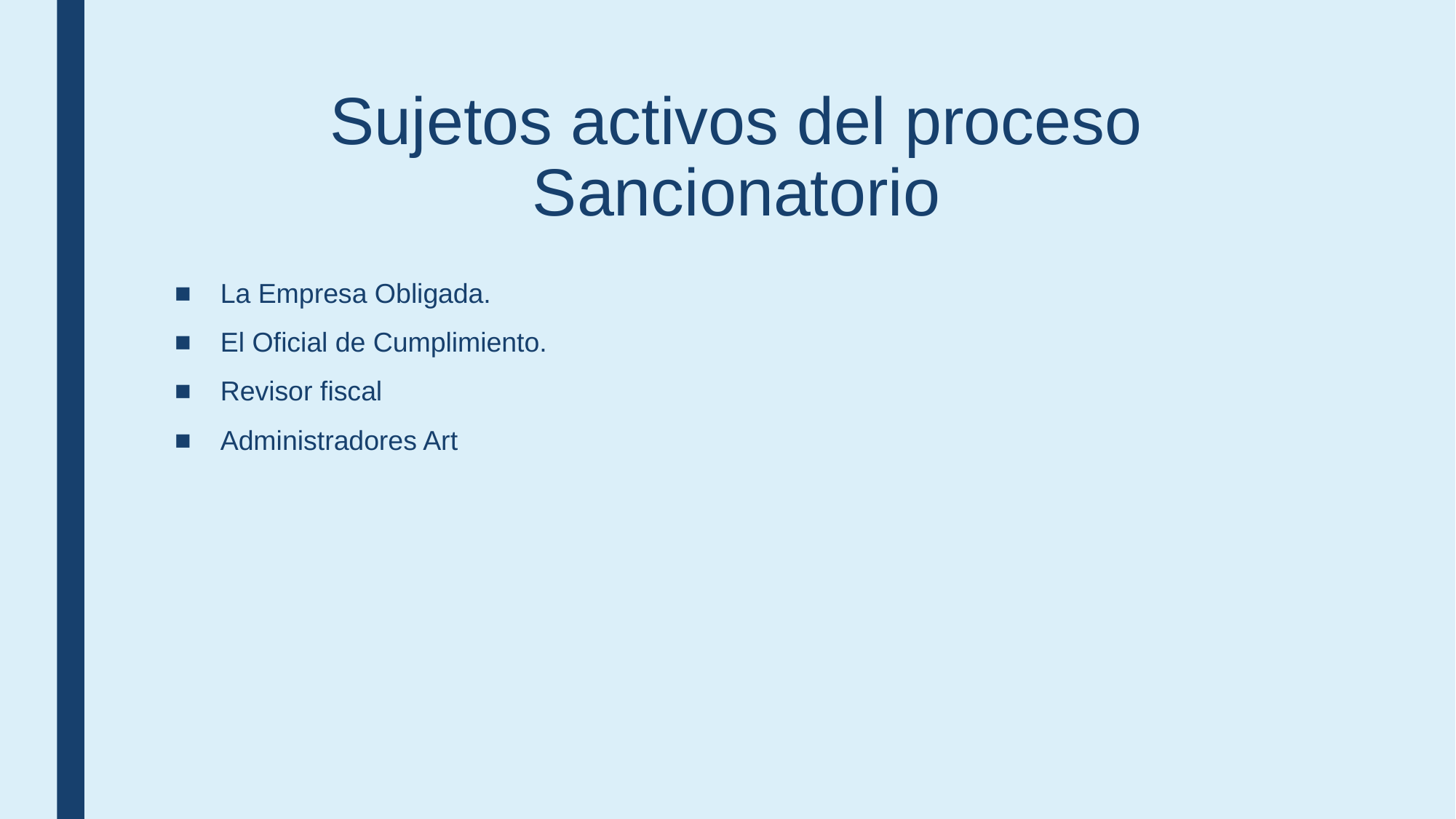

# Sujetos activos del proceso Sancionatorio
La Empresa Obligada.
El Oficial de Cumplimiento.
Revisor fiscal
Administradores Art